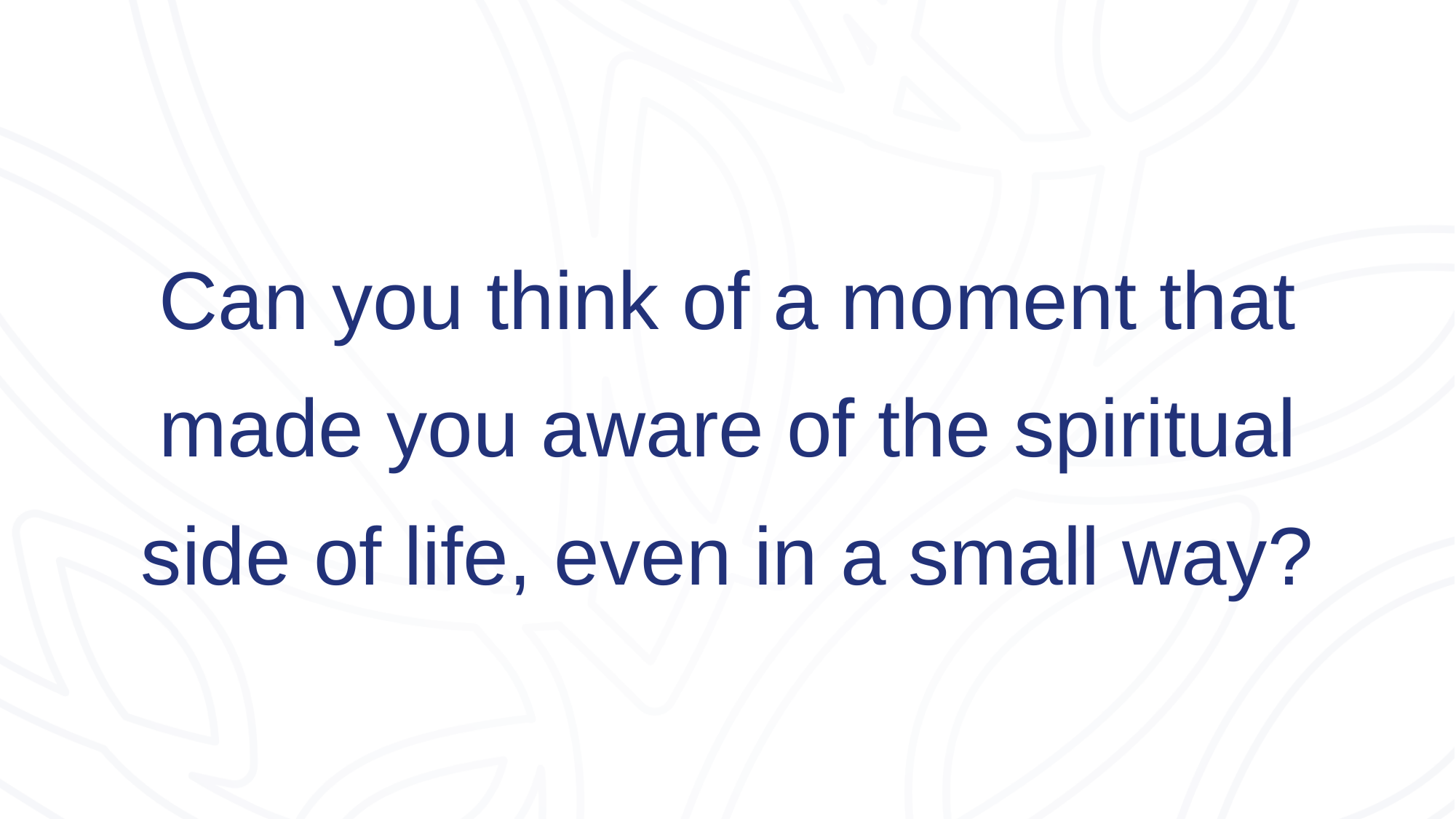

# Can you think of a moment that made you aware of the spiritual side of life, even in a small way?